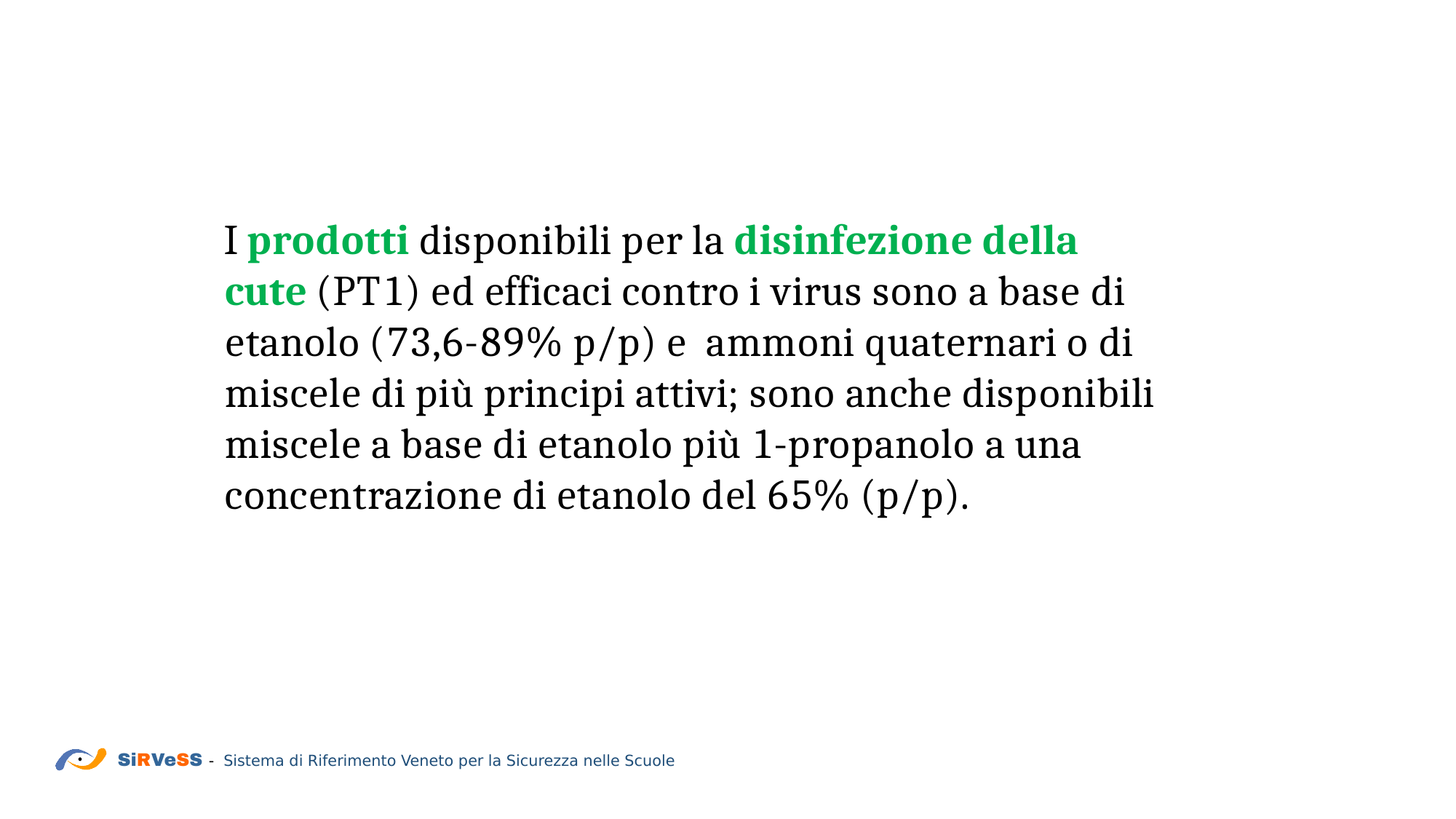

I prodotti disponibili per la disinfezione della cute (PT1) ed efficaci contro i virus sono a base di etanolo (73,6-89% p/p) e  ammoni quaternari o di miscele di più principi attivi; sono anche disponibili miscele a base di etanolo più 1-propanolo a una concentrazione di etanolo del 65% (p/p).